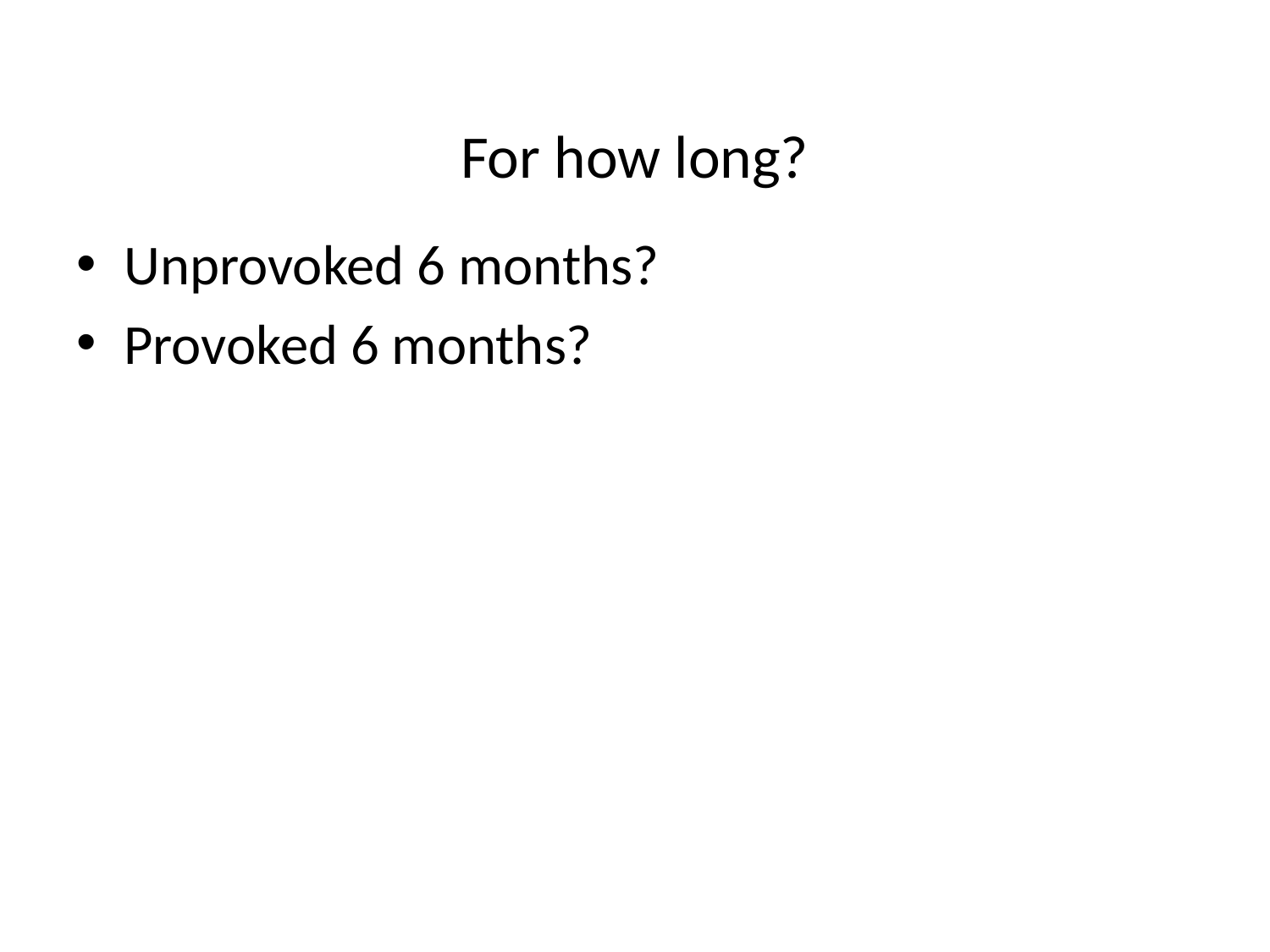

# For how long?
Unprovoked 6 months?
Provoked 6 months?